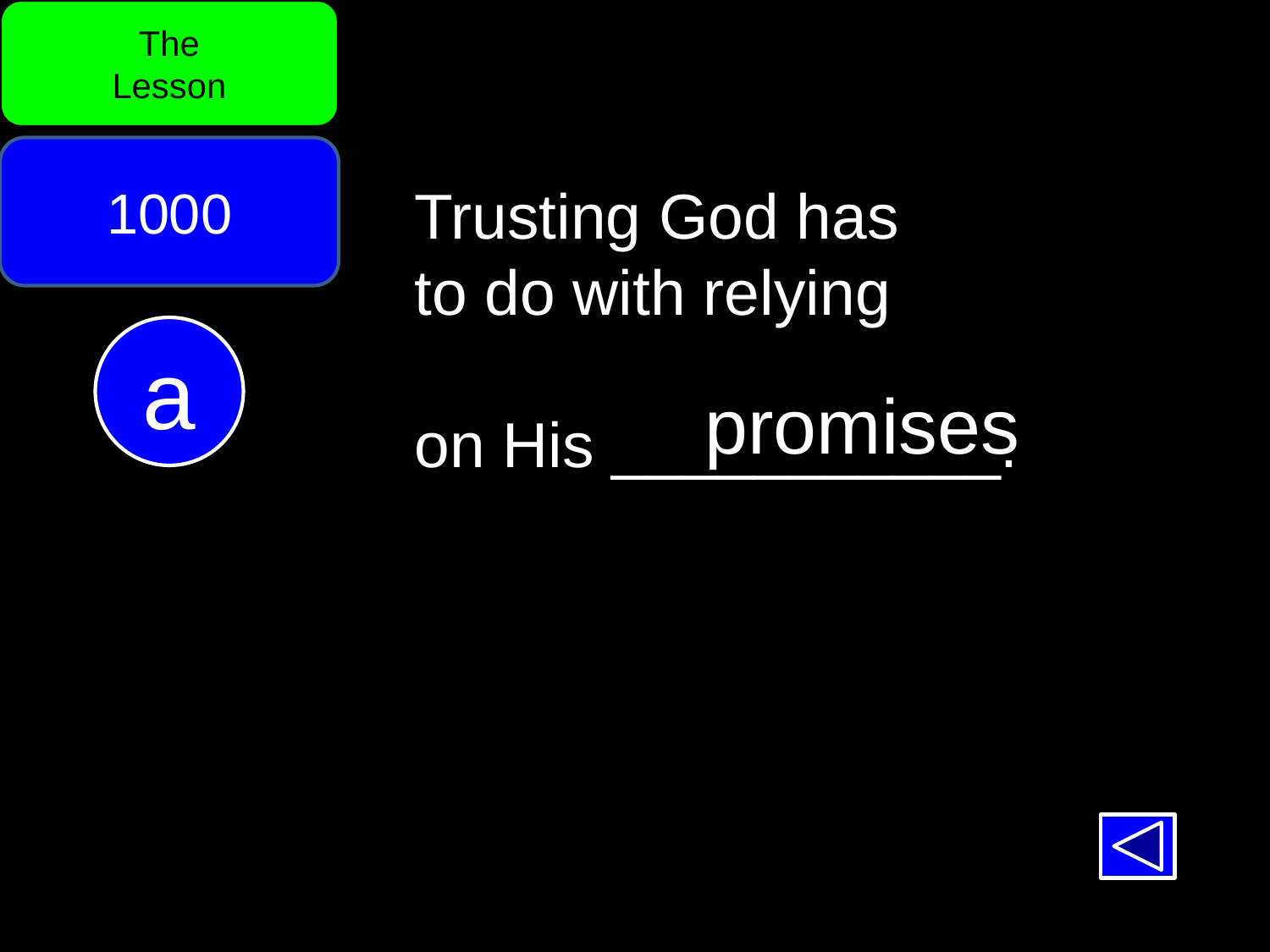

The
Lesson
1000
Trusting God has
to do with relying

on His ___________.
a
promises